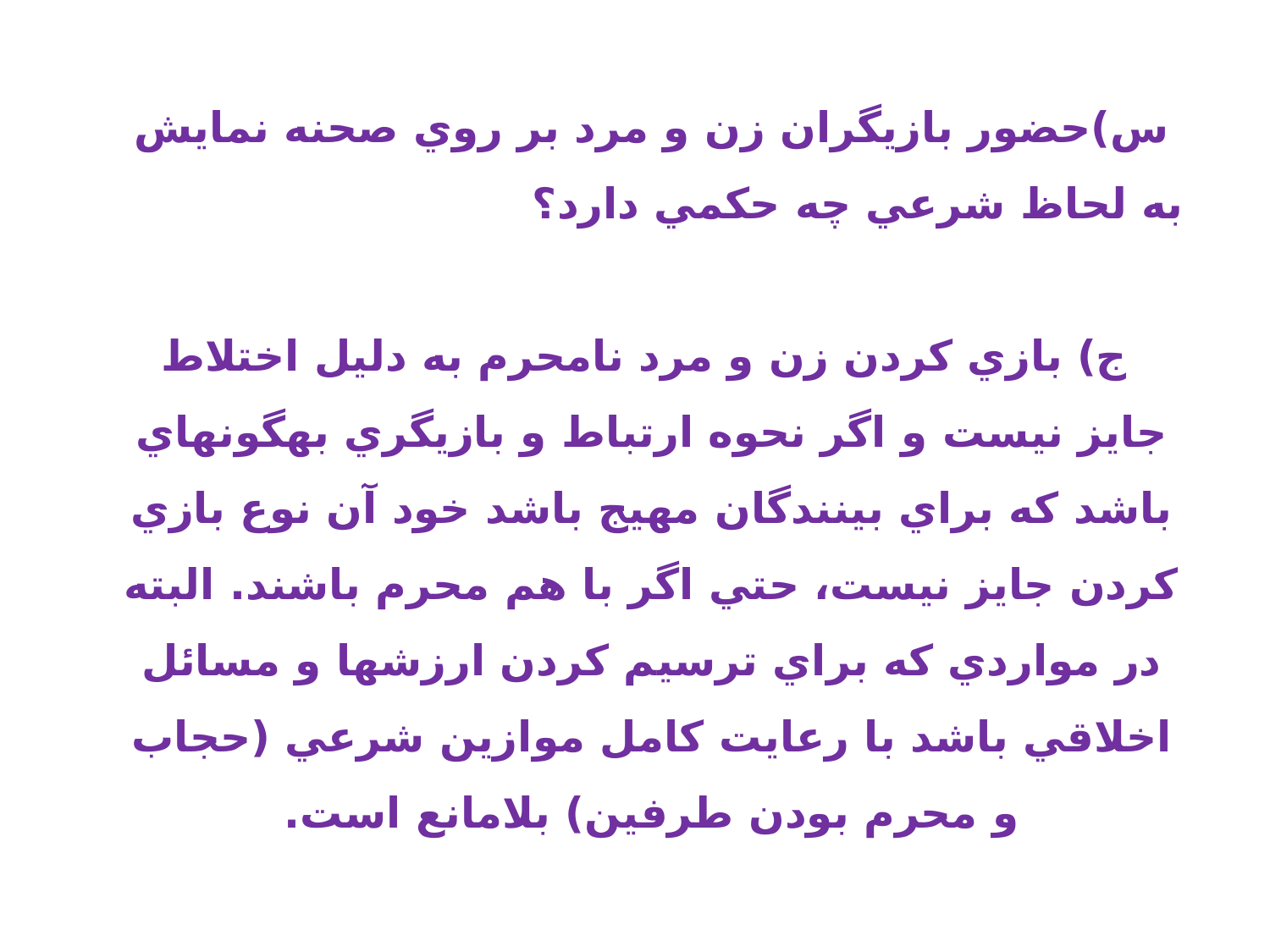

س)حضور بازيگران زن و مرد بر روي صحنه نمايش به لحاظ شرعي چه حكمي دارد؟
 ج) بازي كردن زن و مرد نامحرم به دليل اختلاط جايز نيست و اگر نحوه ارتباط و بازيگري به‎گونه‎اي باشد كه براي بينندگان مهيج باشد خود آن نوع بازي كردن جايز نيست، حتي اگر با هم محرم باشند. البته در مواردي كه براي ترسيم كردن ارزش‎ها و مسائل اخلاقي باشد با رعايت كامل موازين شرعي (حجاب و محرم بودن طرفين) بلامانع است.